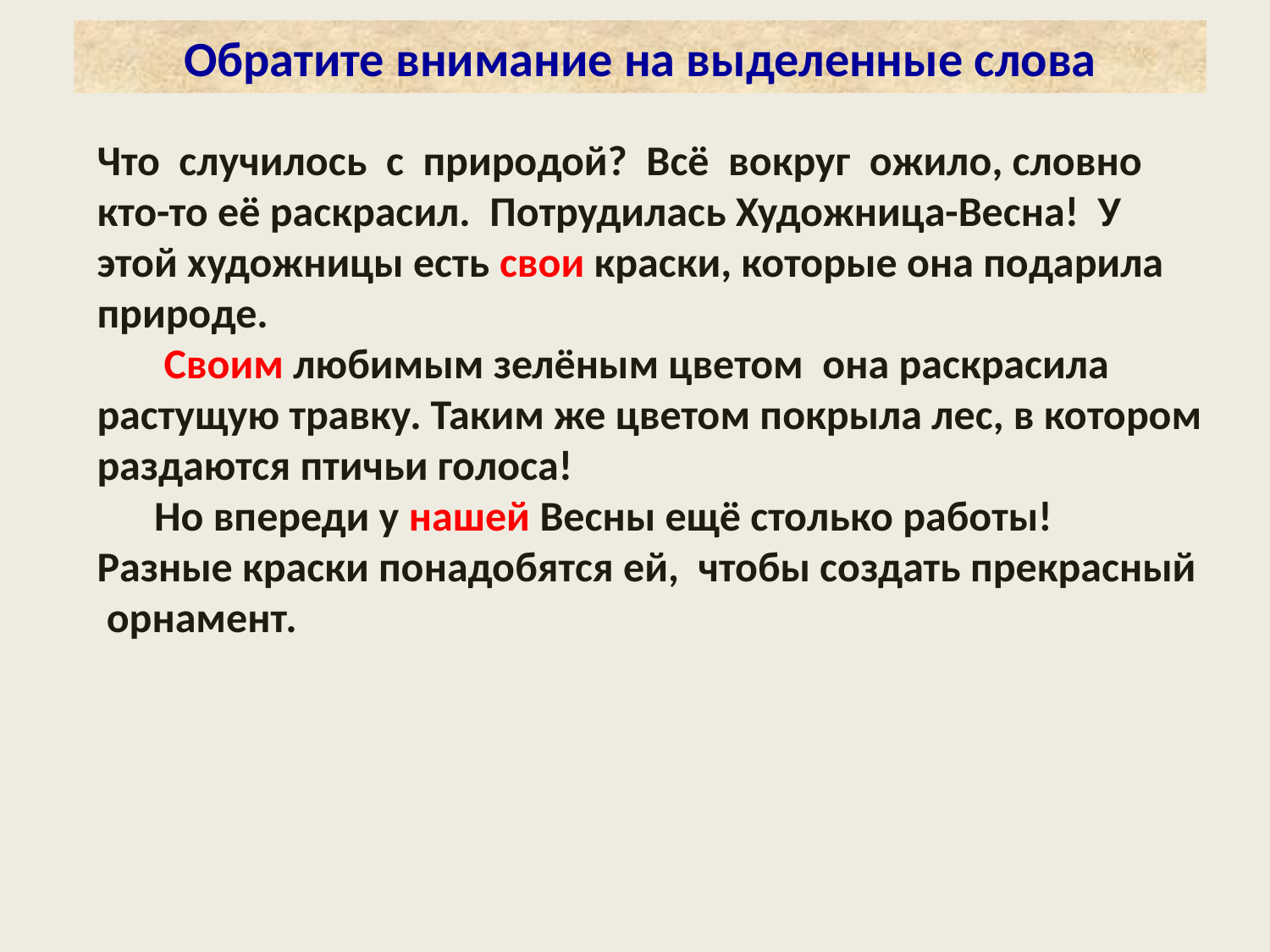

Обратите внимание на выделенные слова
Что  случилось  с  природой?  Всё  вокруг  ожило, словно кто-то её раскрасил.  Потрудилась Художница-Весна!  У  этой художницы есть свои краски, которые она подарила природе.
       Своим любимым зелёным цветом  она раскрасила растущую травку. Таким же цветом покрыла лес, в котором раздаются птичьи голоса!
      Но впереди у нашей Весны ещё столько работы!  Разные краски понадобятся ей,  чтобы создать прекрасный  орнамент.